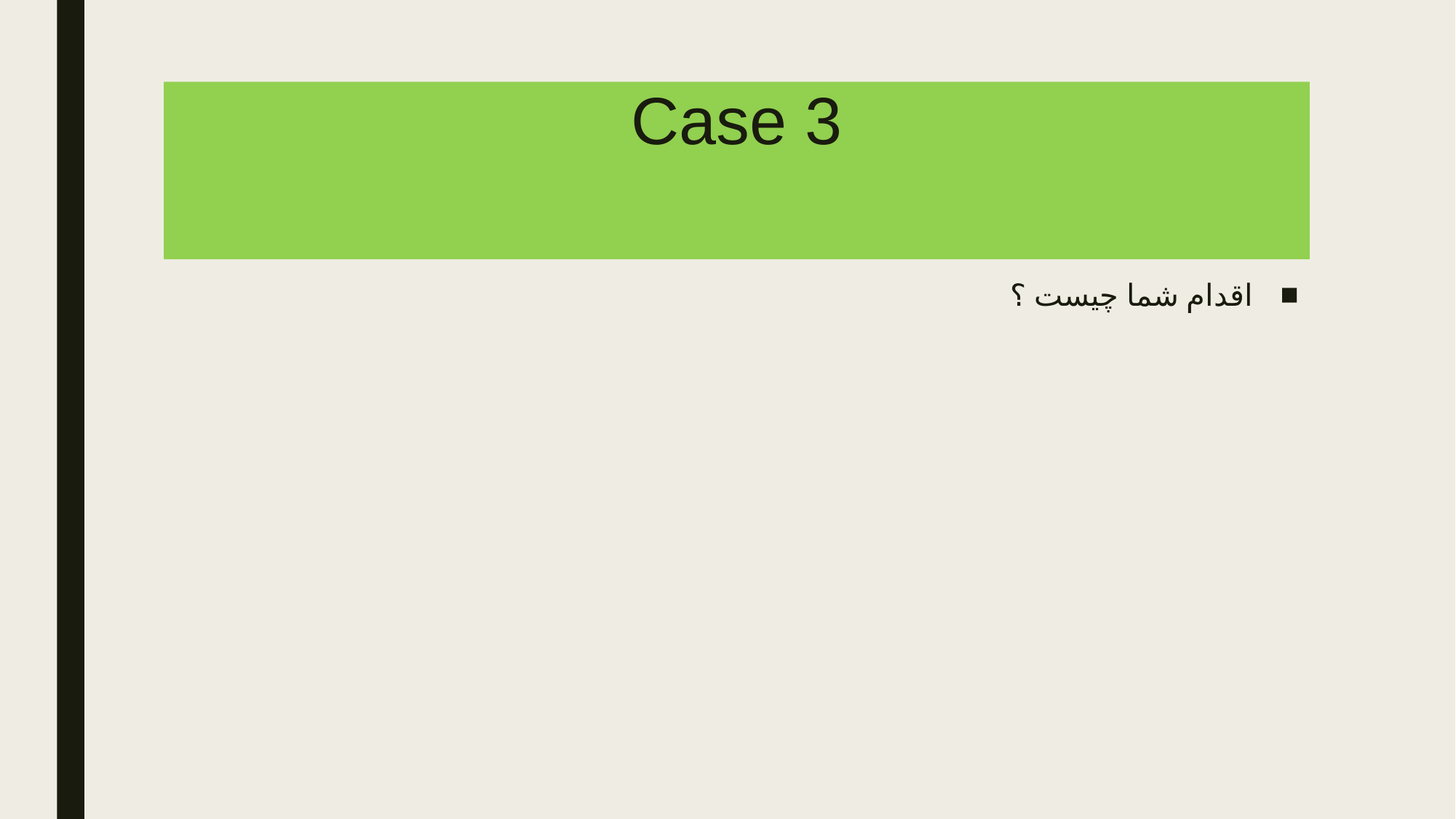

# Case 3
اقدام شما چیست ؟